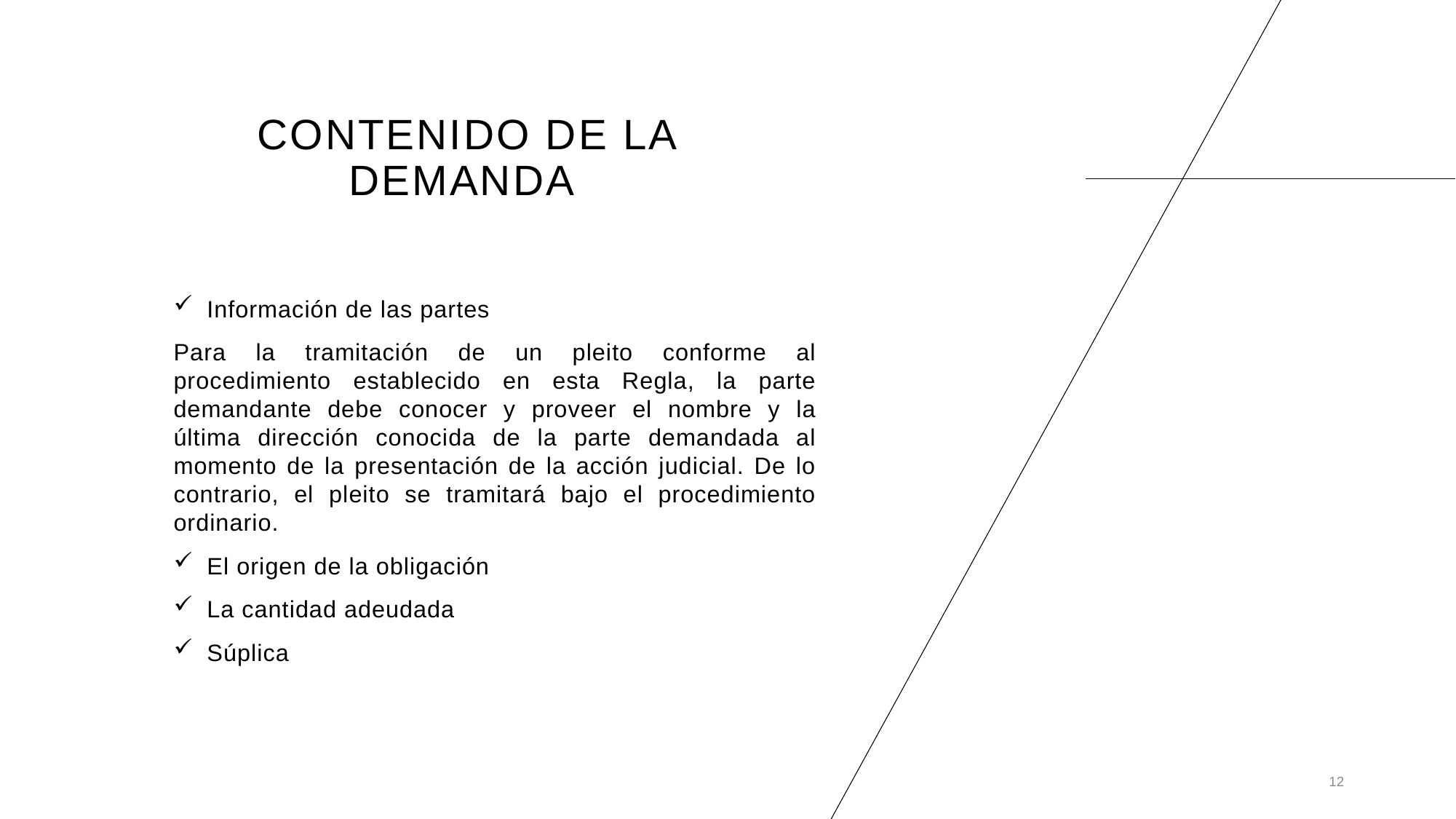

# Contenido de la demanda
Información de las partes
Para la tramitación de un pleito conforme al procedimiento establecido en esta Regla, la parte demandante debe conocer y proveer el nombre y la última dirección conocida de la parte demandada al momento de la presentación de la acción judicial. De lo contrario, el pleito se tramitará bajo el procedimiento ordinario.
El origen de la obligación
La cantidad adeudada
Súplica

12